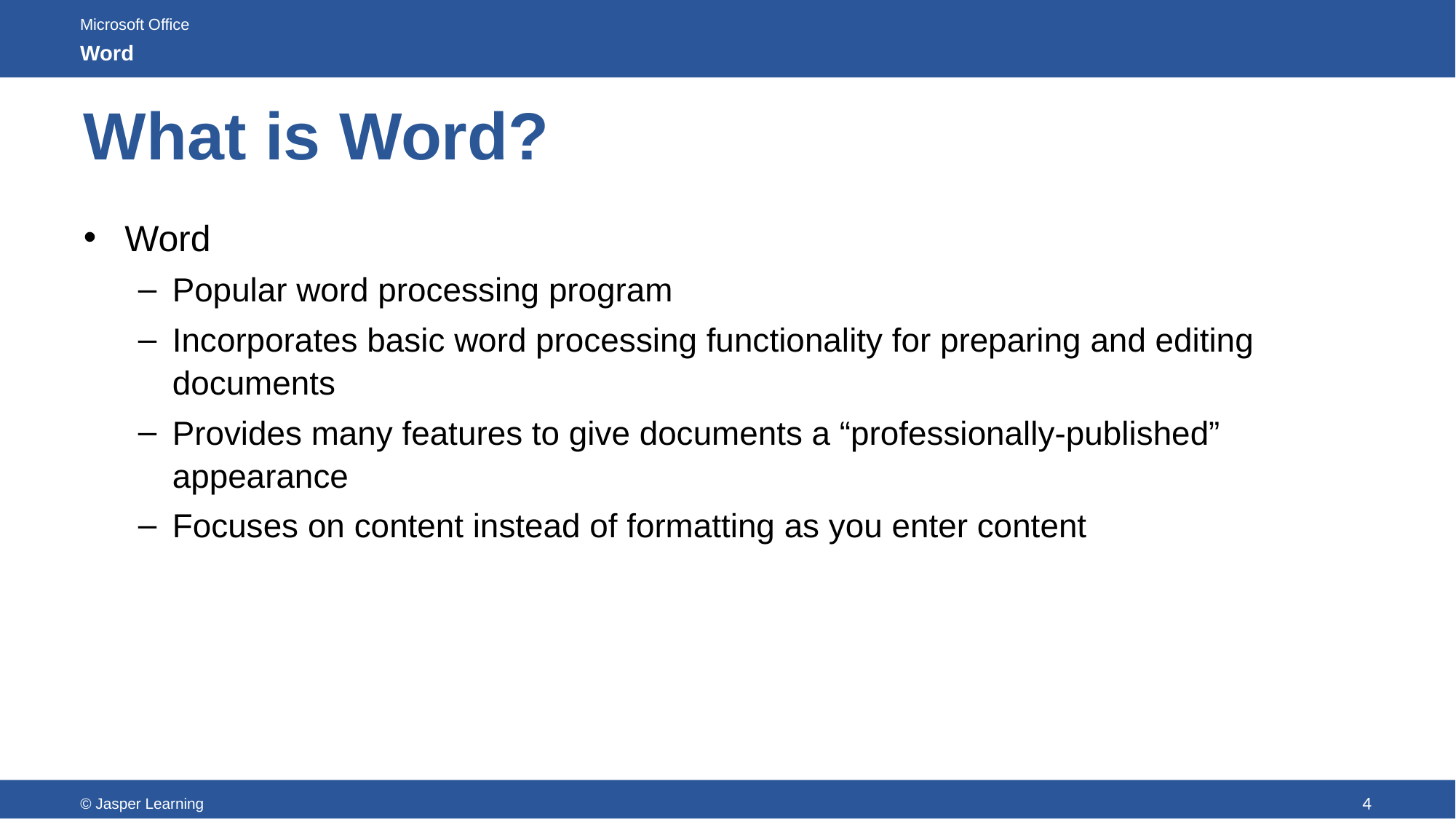

# What is Word?
Word
Popular word processing program
Incorporates basic word processing functionality for preparing and editing documents
Provides many features to give documents a “professionally-published” appearance
Focuses on content instead of formatting as you enter content
© Jasper Learning
4